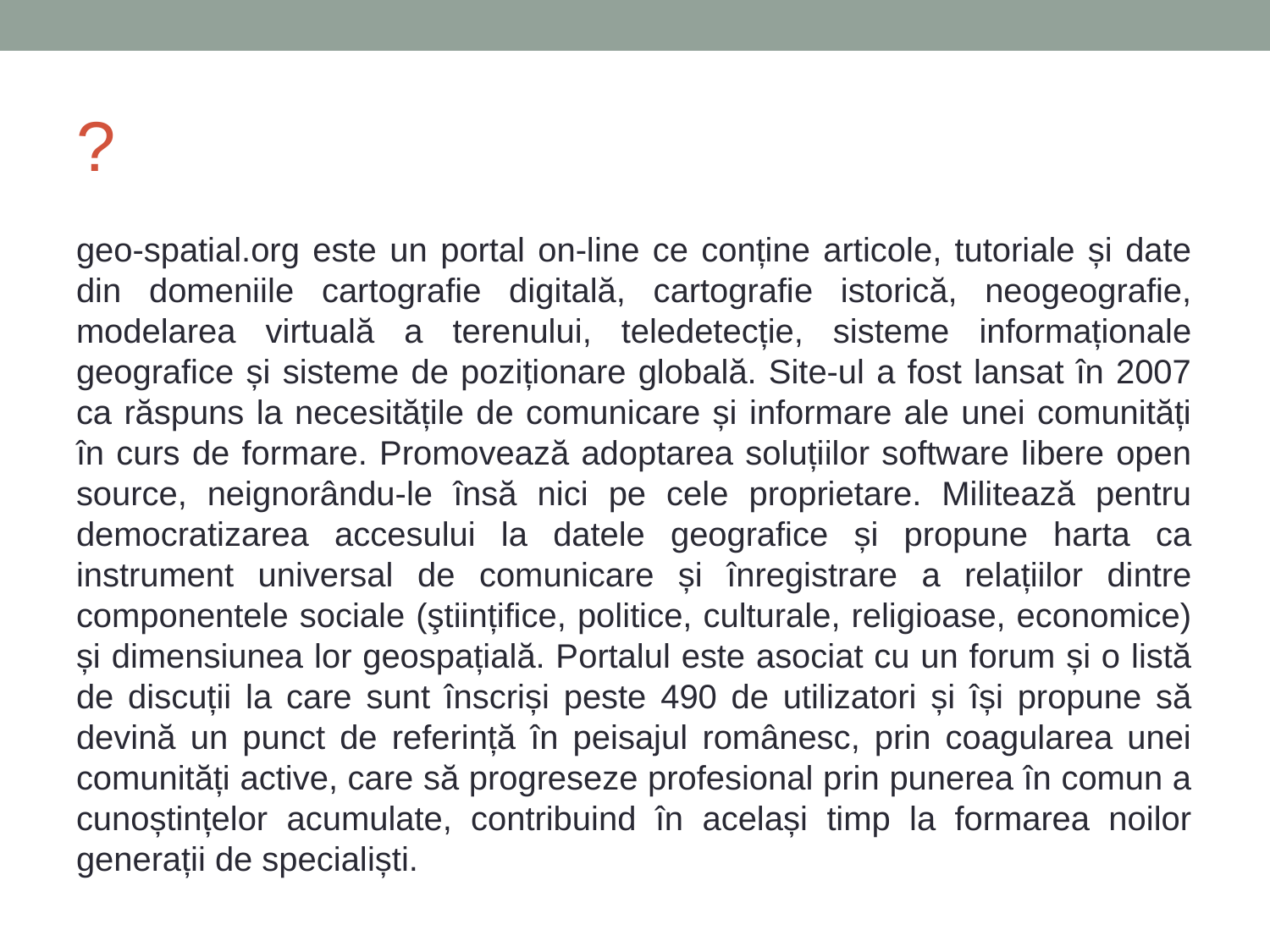

# ?
geo-spatial.org este un portal on-line ce conține articole, tutoriale și date din domeniile cartografie digitală, cartografie istorică, neogeografie, modelarea virtuală a terenului, teledetecție, sisteme informaționale geografice și sisteme de poziționare globală. Site-ul a fost lansat în 2007 ca răspuns la necesitățile de comunicare și informare ale unei comunități în curs de formare. Promovează adoptarea soluțiilor software libere open source, neignorându-le însă nici pe cele proprietare. Militează pentru democratizarea accesului la datele geografice și propune harta ca instrument universal de comunicare și înregistrare a relațiilor dintre componentele sociale (ştiințifice, politice, culturale, religioase, economice) și dimensiunea lor geospațială. Portalul este asociat cu un forum și o listă de discuții la care sunt înscriși peste 490 de utilizatori și își propune să devină un punct de referință în peisajul românesc, prin coagularea unei comunități active, care să progreseze profesional prin punerea în comun a cunoștințelor acumulate, contribuind în același timp la formarea noilor generații de specialiști.